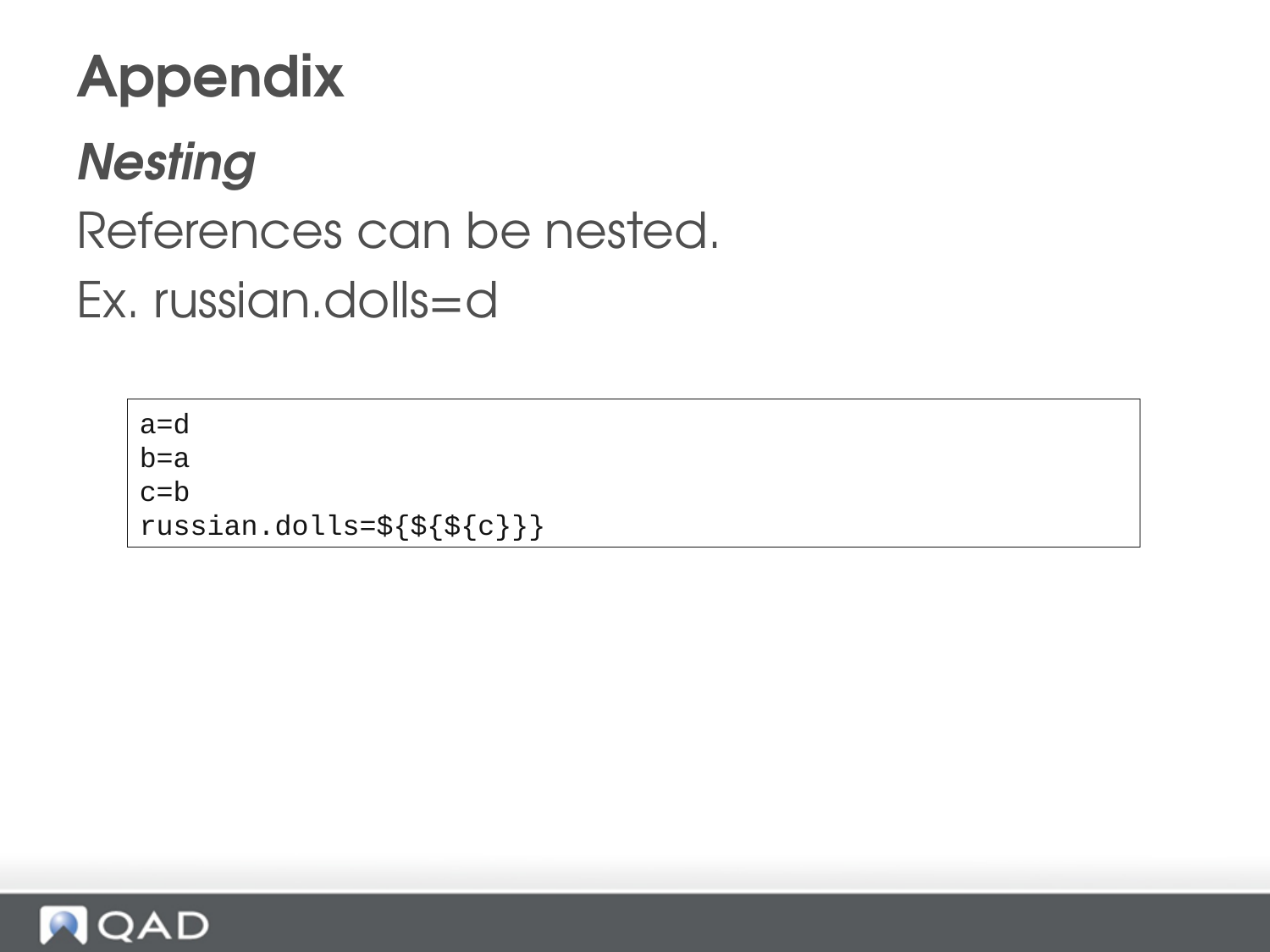

# Appendix
Nesting
References can be nested.
Ex. russian.dolls=d
a=d
b=a
c=b
russian.dolls=${${${c}}}